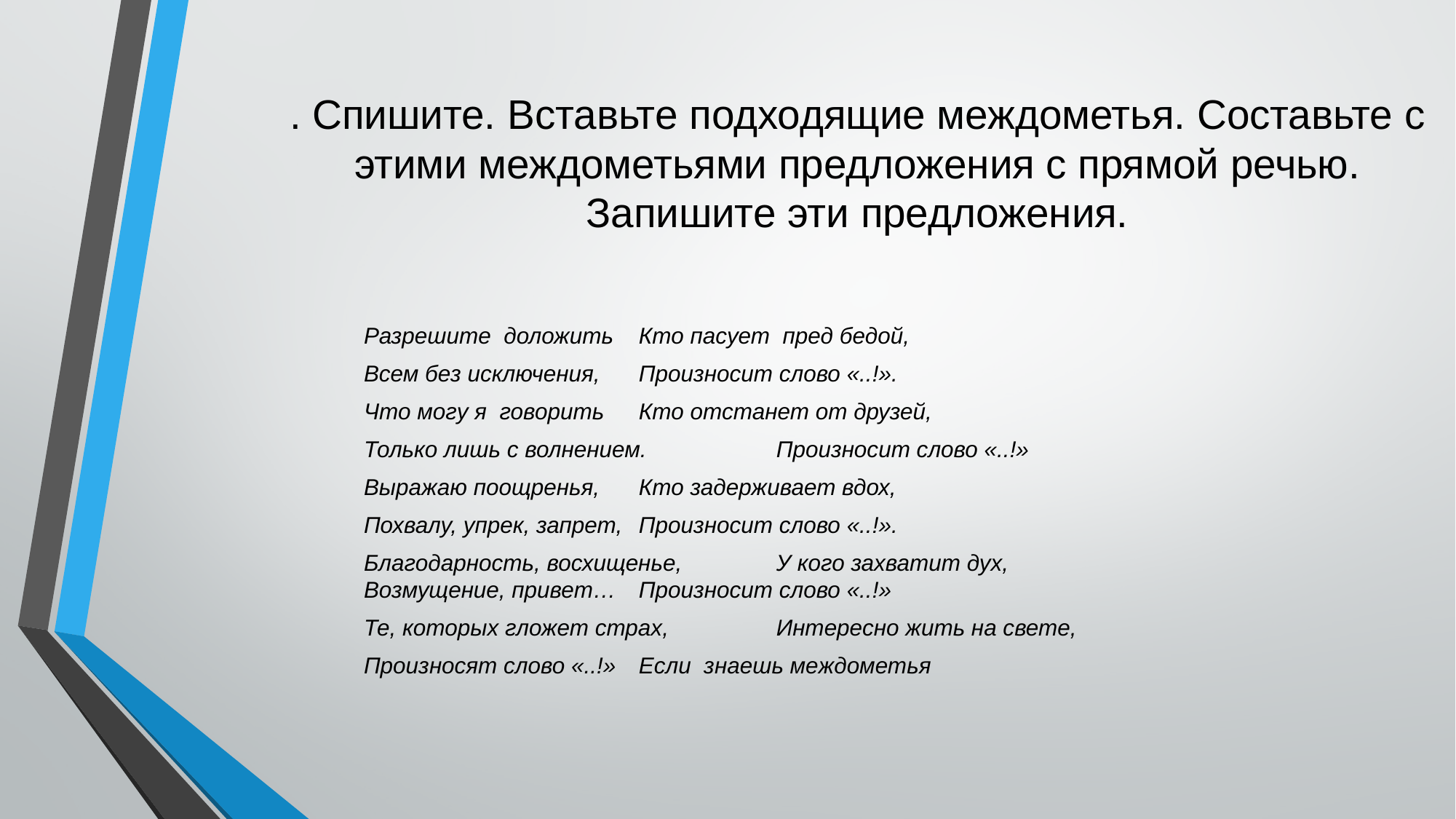

. Спишите. Вставьте подходящие междометья. Составьте с этими междометьями предложения с прямой речью. Запишите эти предложения.
Разрешите  доложить			Кто пасует  пред бедой,
Всем без исключения,			Произносит слово «..!».
Что могу я  говорить			Кто отстанет от друзей,
Только лишь с волнением.		Произносит слово «..!»
Выражаю поощренья,			Кто задерживает вдох,
Похвалу, упрек, запрет,			Произносит слово «..!».
Благодарность, восхищенье,		У кого захватит дух,  
Возмущение, привет…			Произносит слово «..!»
Те, которых гложет страх, 		Интересно жить на свете,
Произносят слово «..!»			Если  знаешь междометья